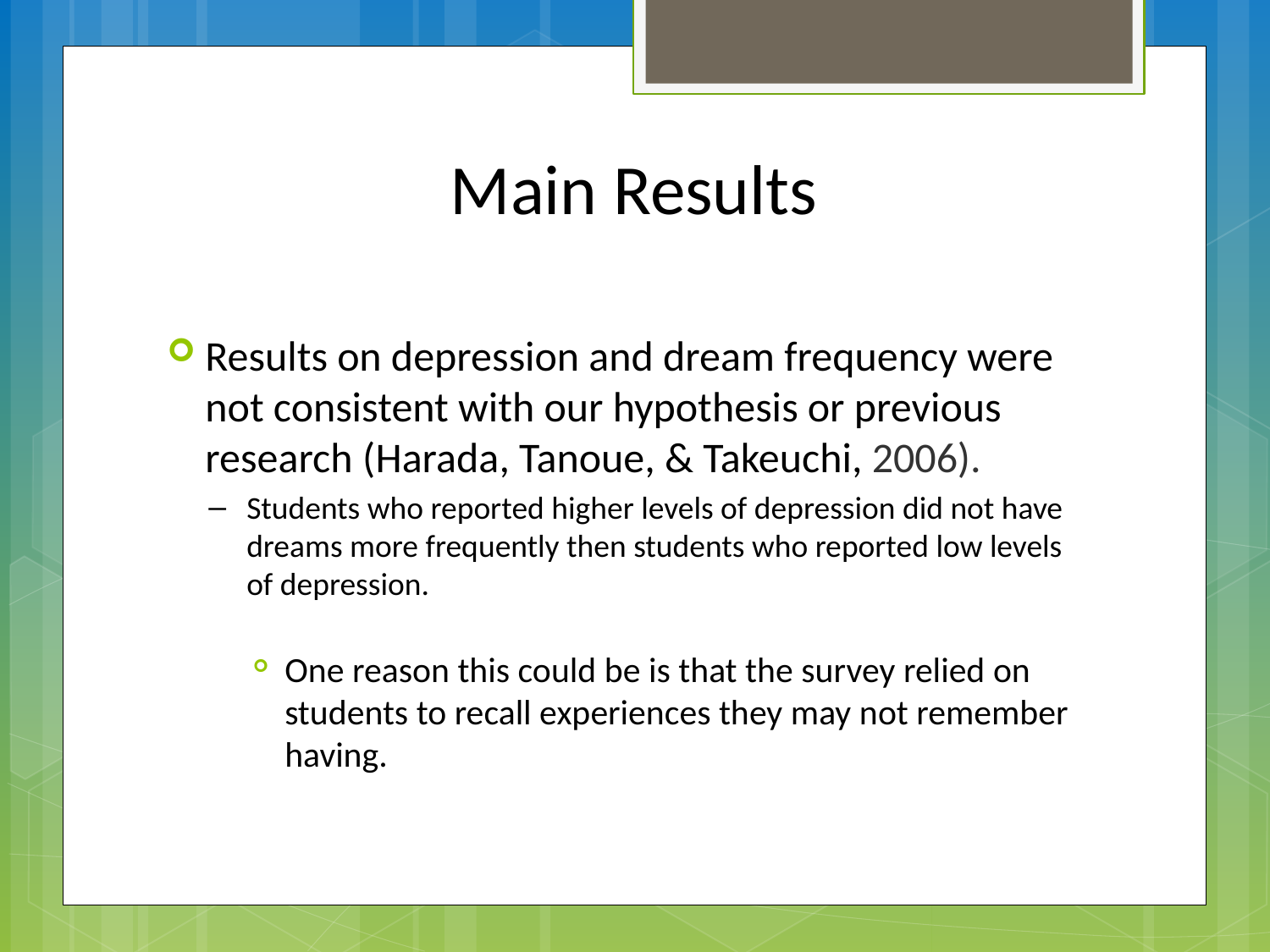

# Main Results
Results on depression and dream frequency were not consistent with our hypothesis or previous research (Harada, Tanoue, & Takeuchi, 2006).
Students who reported higher levels of depression did not have dreams more frequently then students who reported low levels of depression.
One reason this could be is that the survey relied on students to recall experiences they may not remember having.